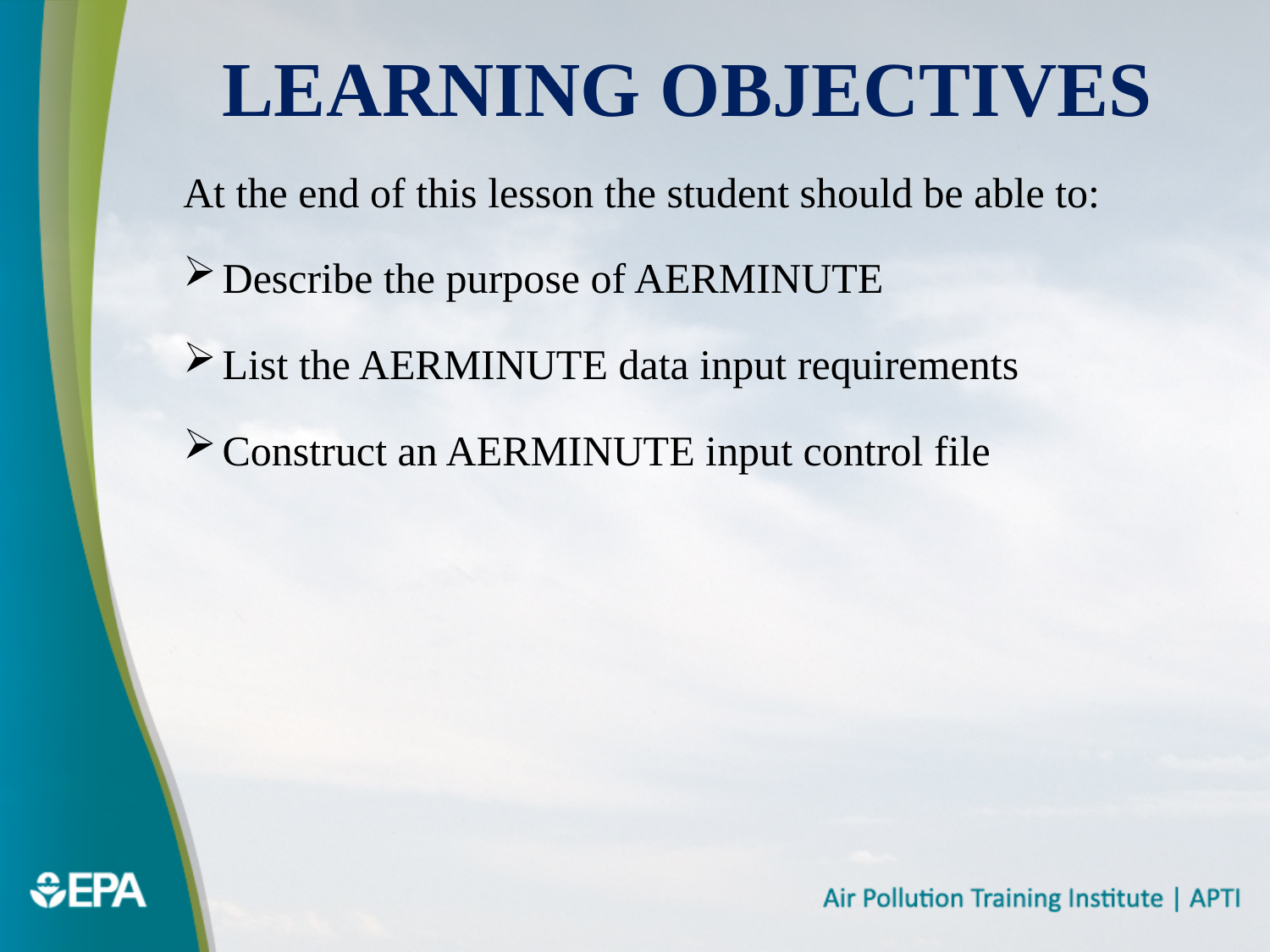

# Learning Objectives
At the end of this lesson the student should be able to:
Describe the purpose of AERMINUTE
List the AERMINUTE data input requirements
Construct an AERMINUTE input control file